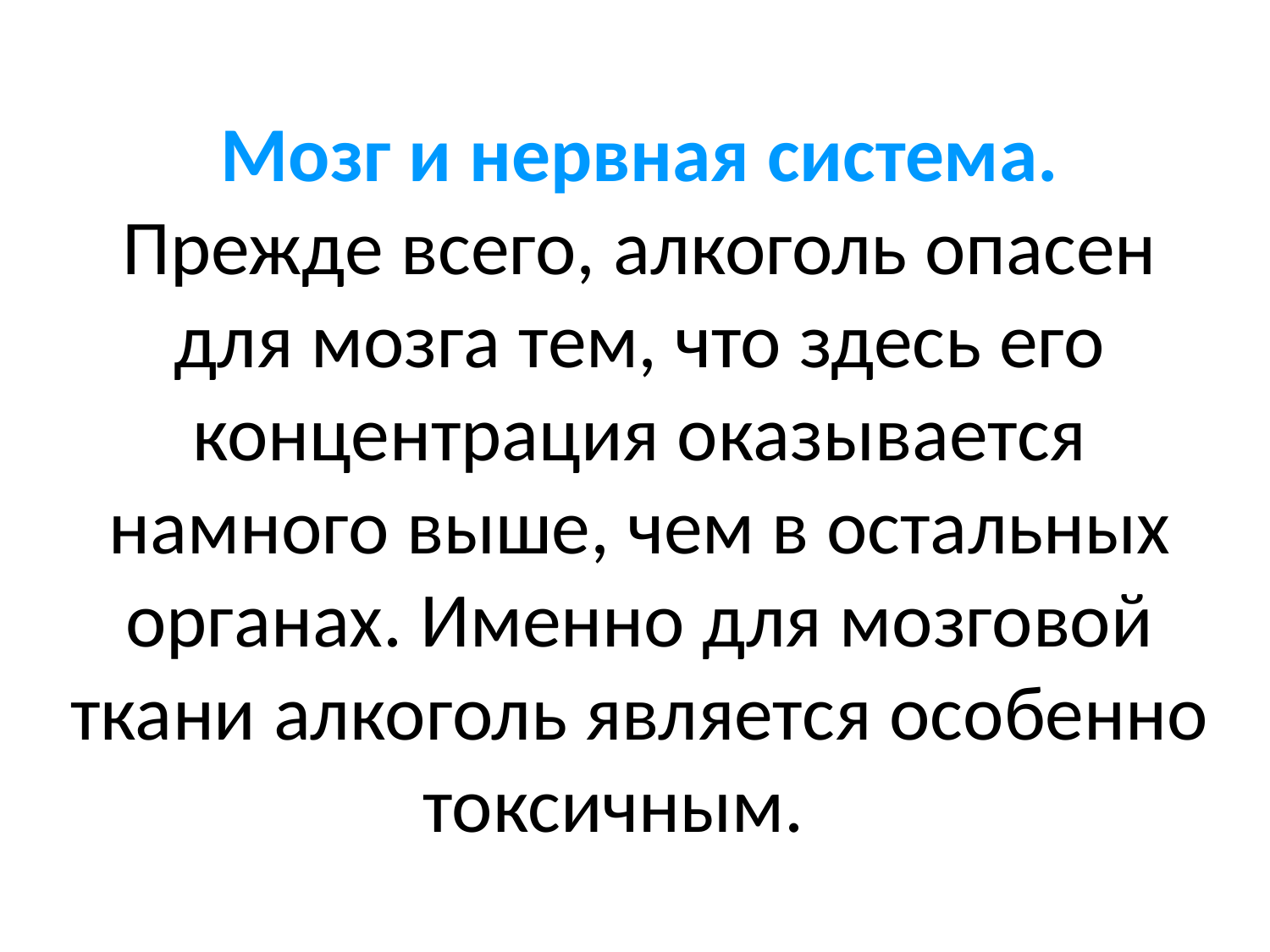

# Мозг и нервная система. Прежде всего, алкоголь опасен для мозга тем, что здесь его концентрация оказывается намного выше, чем в остальных органах. Именно для мозговой ткани алкоголь является особенно токсичным.